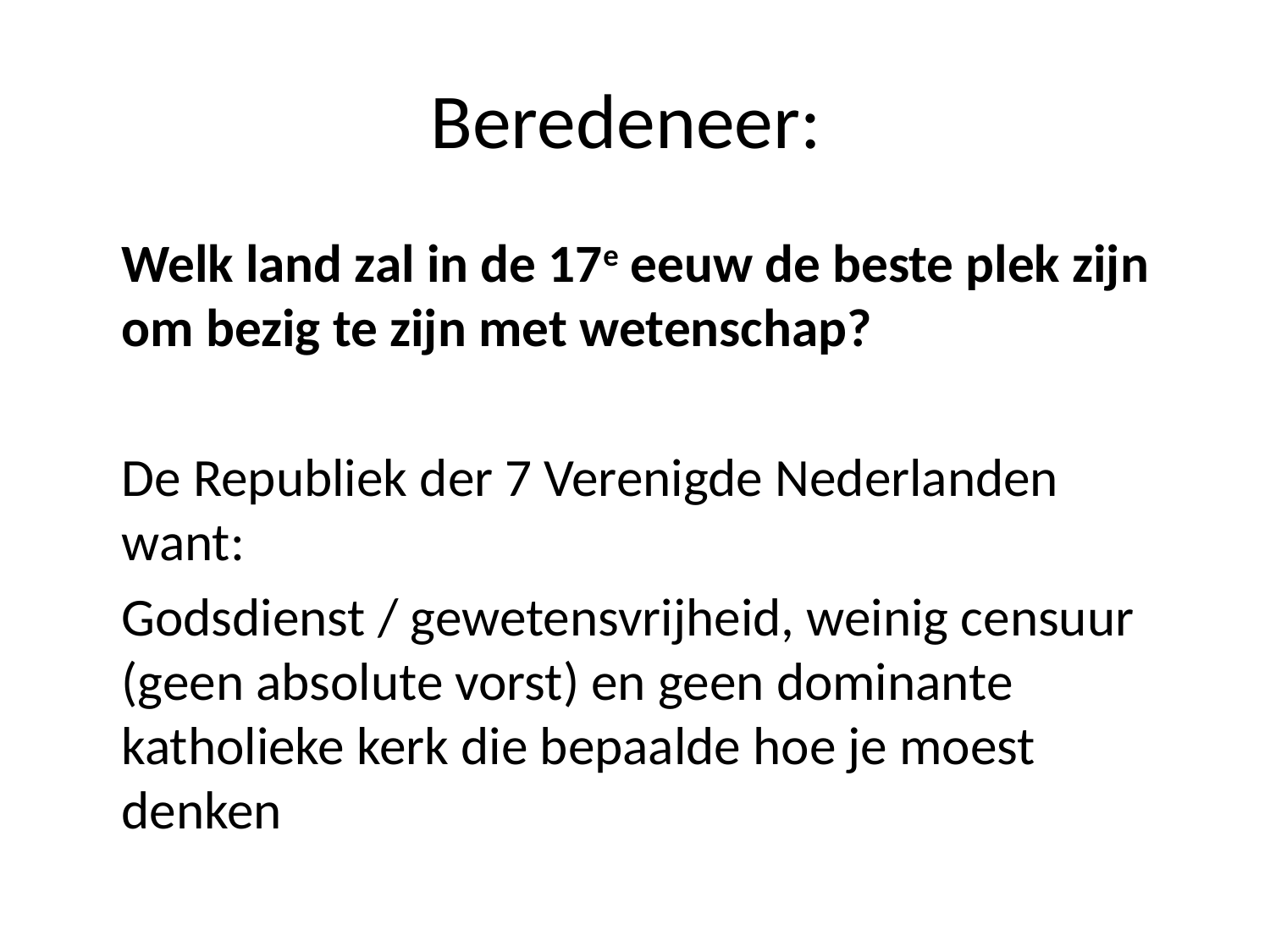

# Beredeneer:
	Welk land zal in de 17e eeuw de beste plek zijn om bezig te zijn met wetenschap?

	De Republiek der 7 Verenigde Nederlanden want:
	Godsdienst / gewetensvrijheid, weinig censuur (geen absolute vorst) en geen dominante katholieke kerk die bepaalde hoe je moest denken